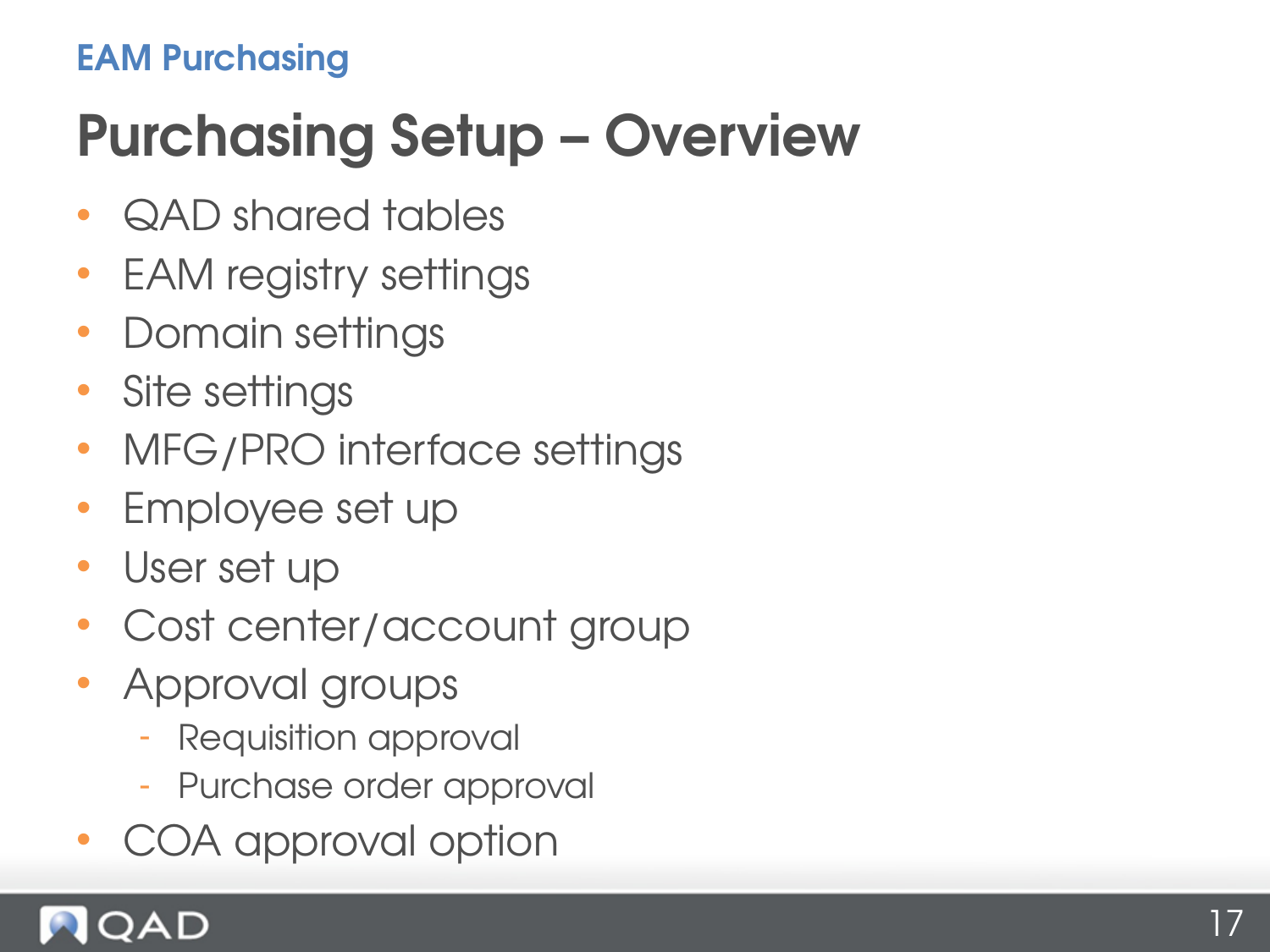

EAM Purchasing
# Purchasing Setup – Overview
QAD shared tables
EAM registry settings
Domain settings
Site settings
MFG/PRO interface settings
Employee set up
User set up
Cost center/account group
Approval groups
Requisition approval
Purchase order approval
COA approval option

17